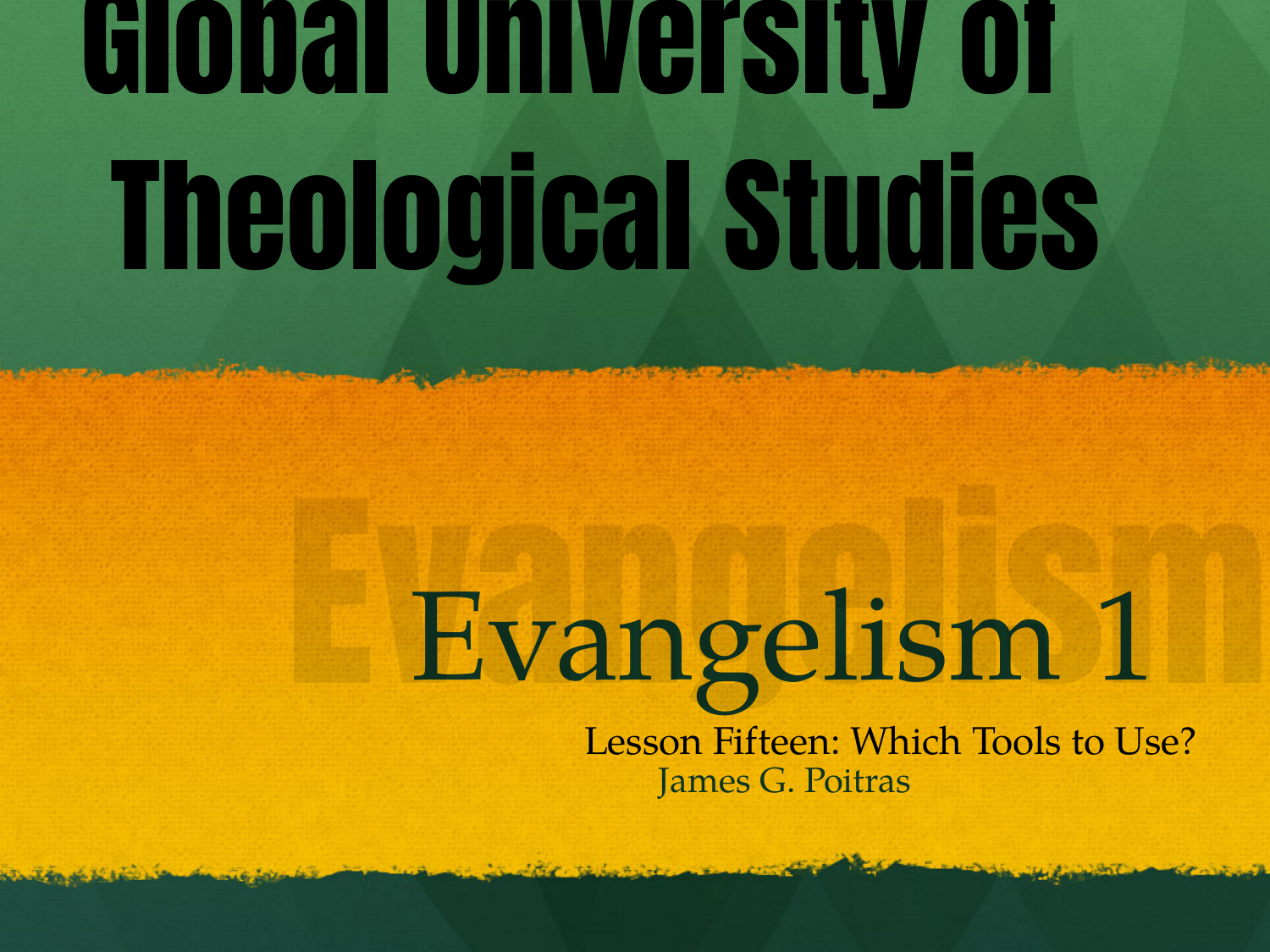

Global University of

 Theological Studies
Evangelism
# Evangelism 1
Lesson Fifteen: Which Tools to Use?
James G. Poitras